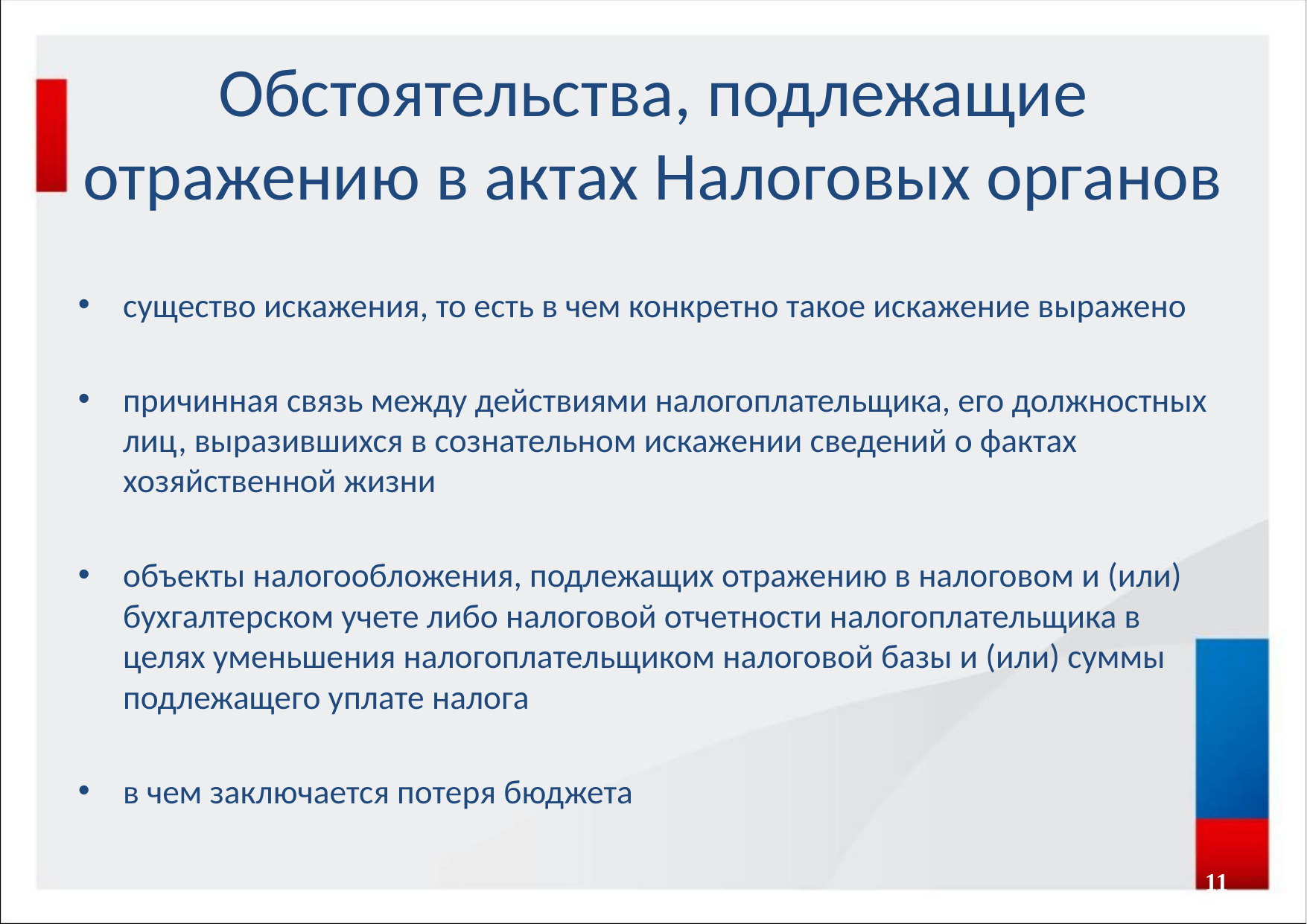

# Обстоятельства, подлежащие отражению в актах Налоговых органов
существо искажения, то есть в чем конкретно такое искажение выражено

причинная связь между действиями налогоплательщика, его должностных лиц, выразившихся в сознательном искажении сведений о фактах хозяйственной жизни

объекты налогообложения, подлежащих отражению в налоговом и (или) бухгалтерском учете либо налоговой отчетности налогоплательщика в целях уменьшения налогоплательщиком налоговой базы и (или) суммы подлежащего уплате налога

в чем заключается потеря бюджета
11